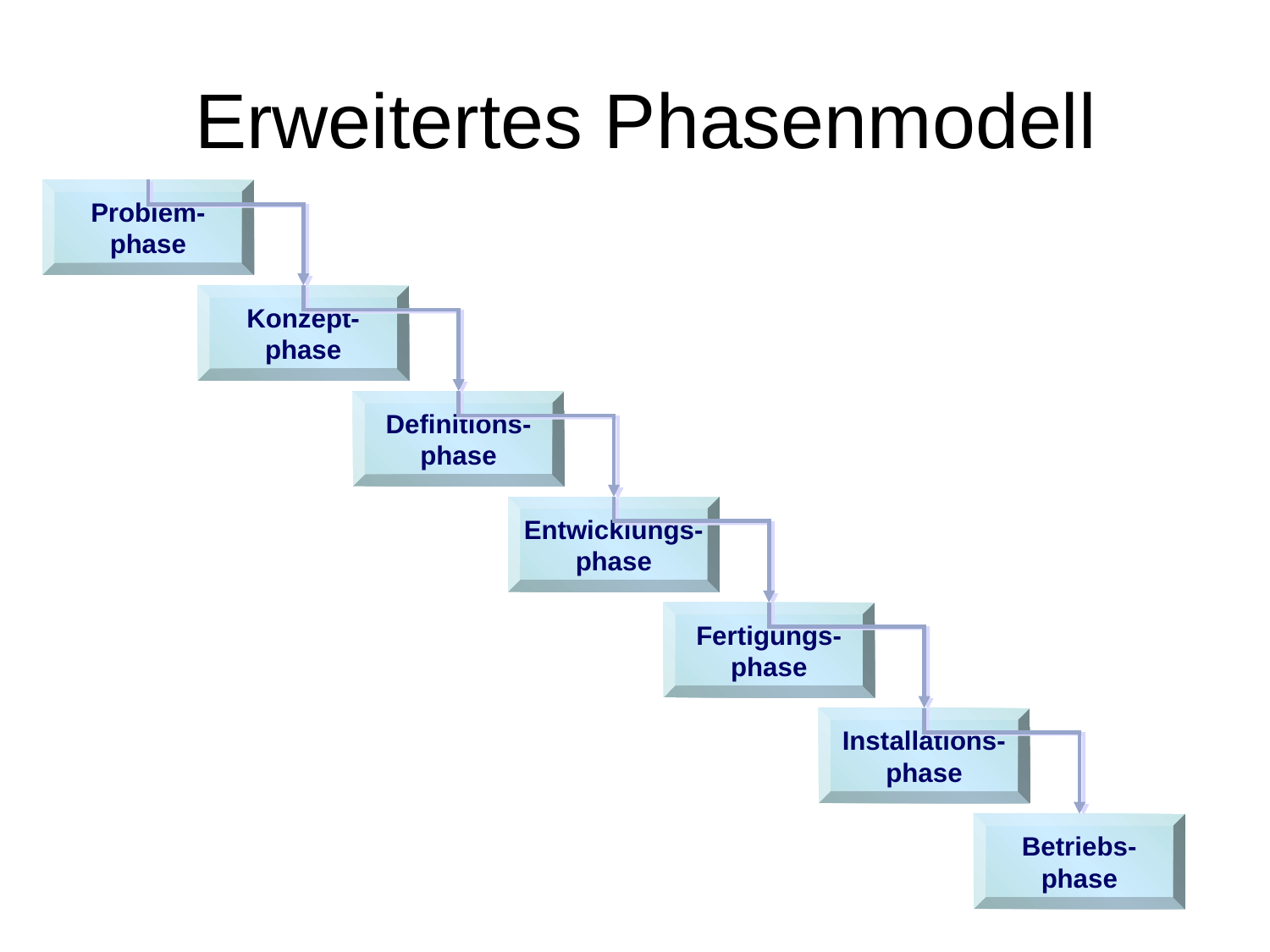

# Erweitertes Phasenmodell
Problem-
phase
Konzept-
phase
Definitions-
phase
Entwicklungs-
phase
Fertigungs-
phase
Installations-
phase
Betriebs-
phase